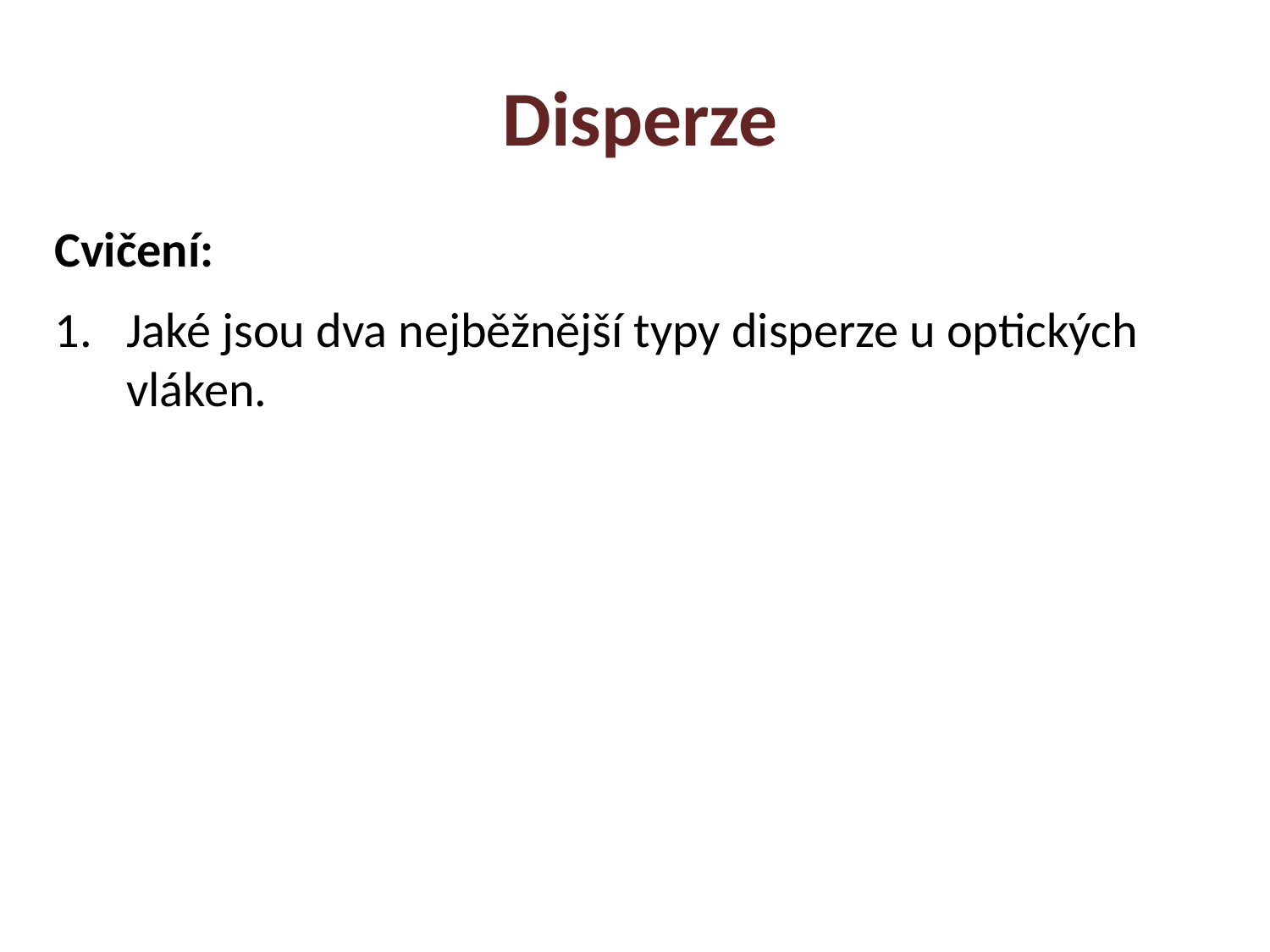

Disperze
Cvičení:
Jaké jsou dva nejběžnější typy disperze u optických vláken.